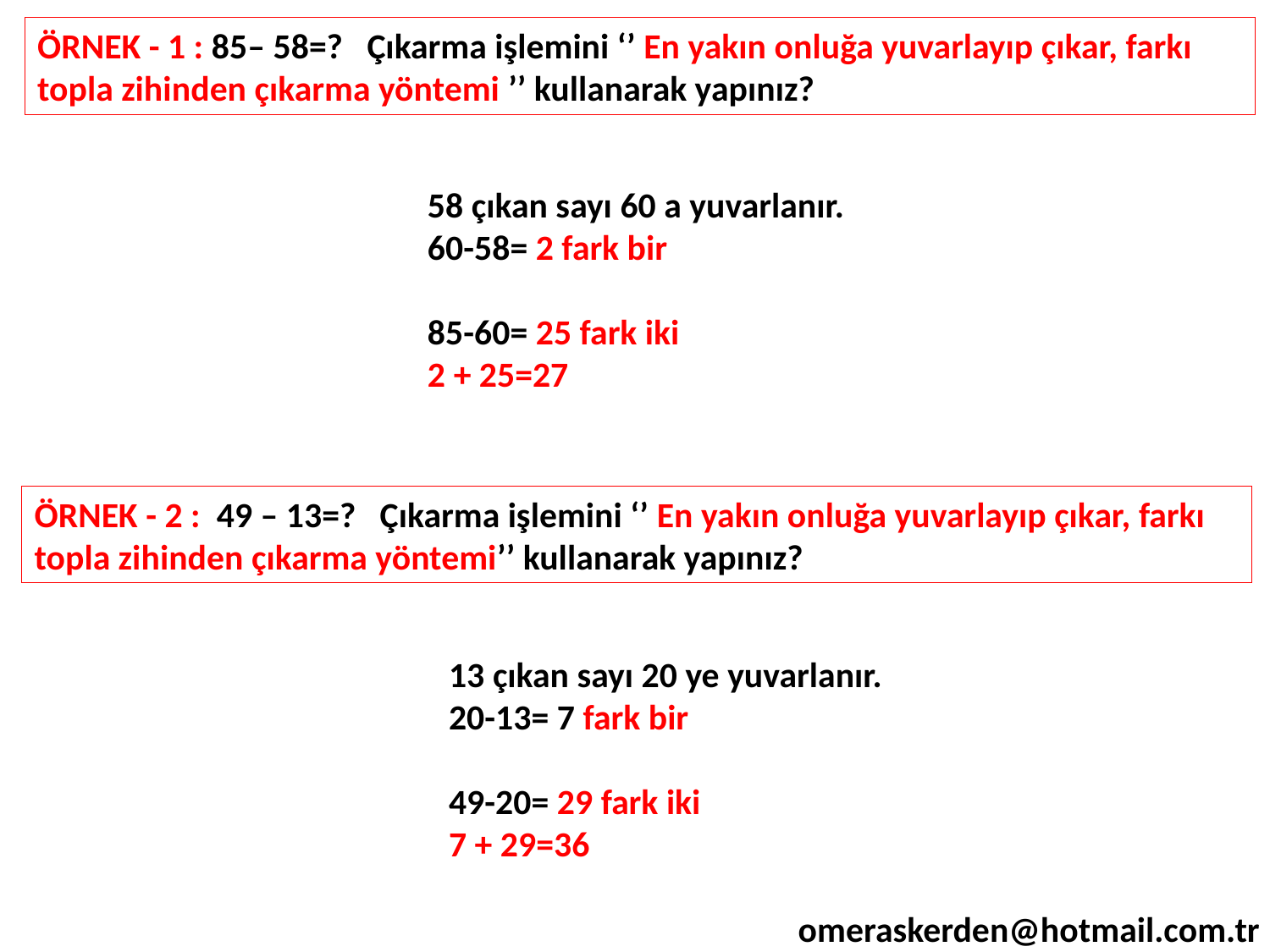

ÖRNEK - 1 : 85– 58=?   Çıkarma işlemini ‘’ En yakın onluğa yuvarlayıp çıkar, farkı topla zihinden çıkarma yöntemi ’’ kullanarak yapınız?
58 çıkan sayı 60 a yuvarlanır.
60-58= 2 fark bir

85-60= 25 fark iki
2 + 25=27
ÖRNEK - 2 :  49 – 13=?   Çıkarma işlemini ‘’ En yakın onluğa yuvarlayıp çıkar, farkı topla zihinden çıkarma yöntemi’’ kullanarak yapınız?
13 çıkan sayı 20 ye yuvarlanır.
20-13= 7 fark bir

49-20= 29 fark iki
7 + 29=36
omeraskerden@hotmail.com.tr